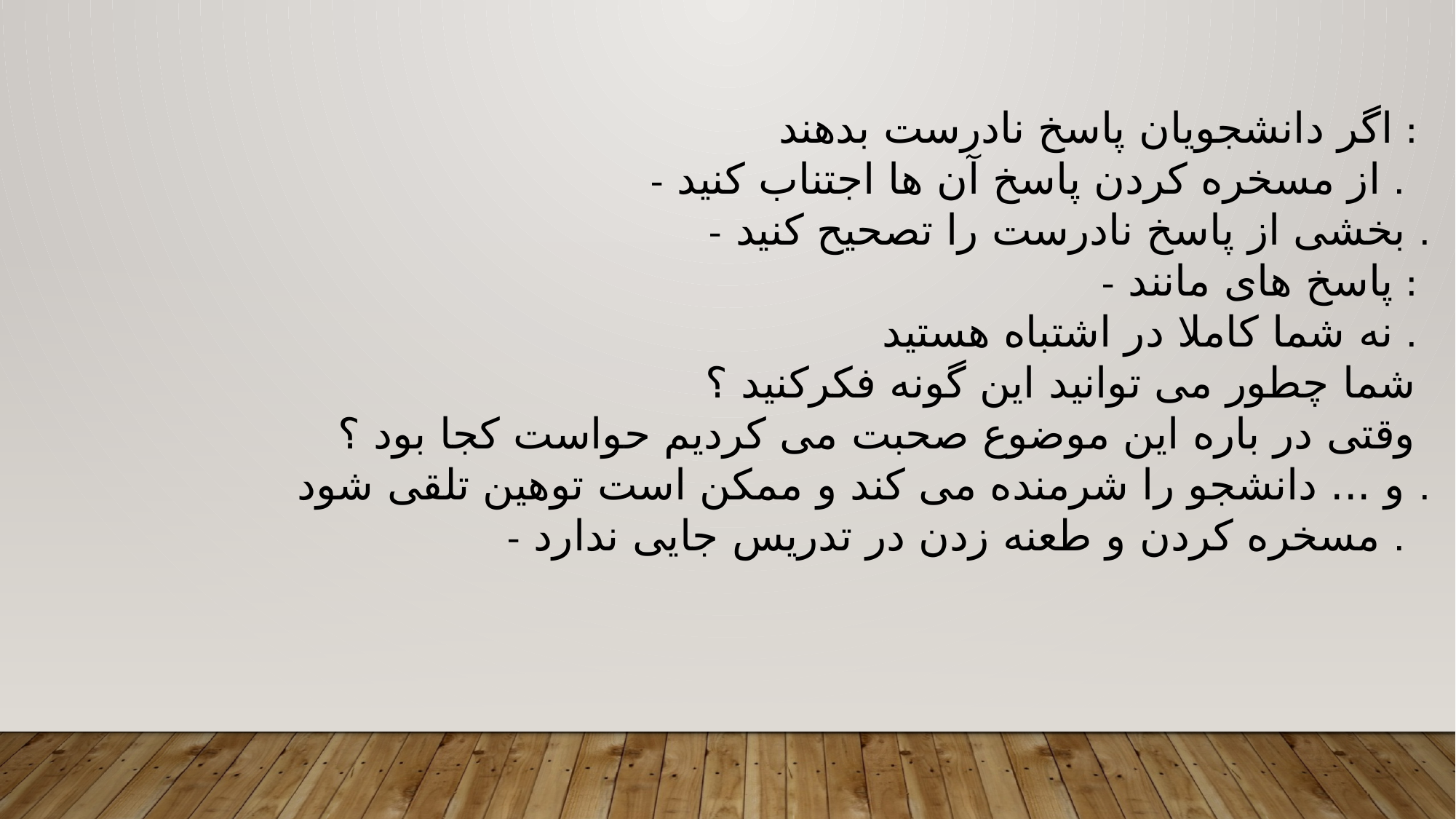

اگر دانشجویان پاسخ نادرست بدهند :
 - از مسخره کردن پاسخ آن ها اجتناب کنید .
 - بخشی از پاسخ نادرست را تصحیح کنید .
 - پاسخ های مانند :
     نه شما کاملا در اشتباه هستید .
     شما چطور می توانید این گونه فکرکنید ؟
     وقتی در باره این موضوع صحبت می کردیم حواست کجا بود ؟
     و ... دانشجو را شرمنده می کند و ممکن است توهین تلقی شود .
 - مسخره کردن و طعنه زدن در تدریس جایی ندارد .